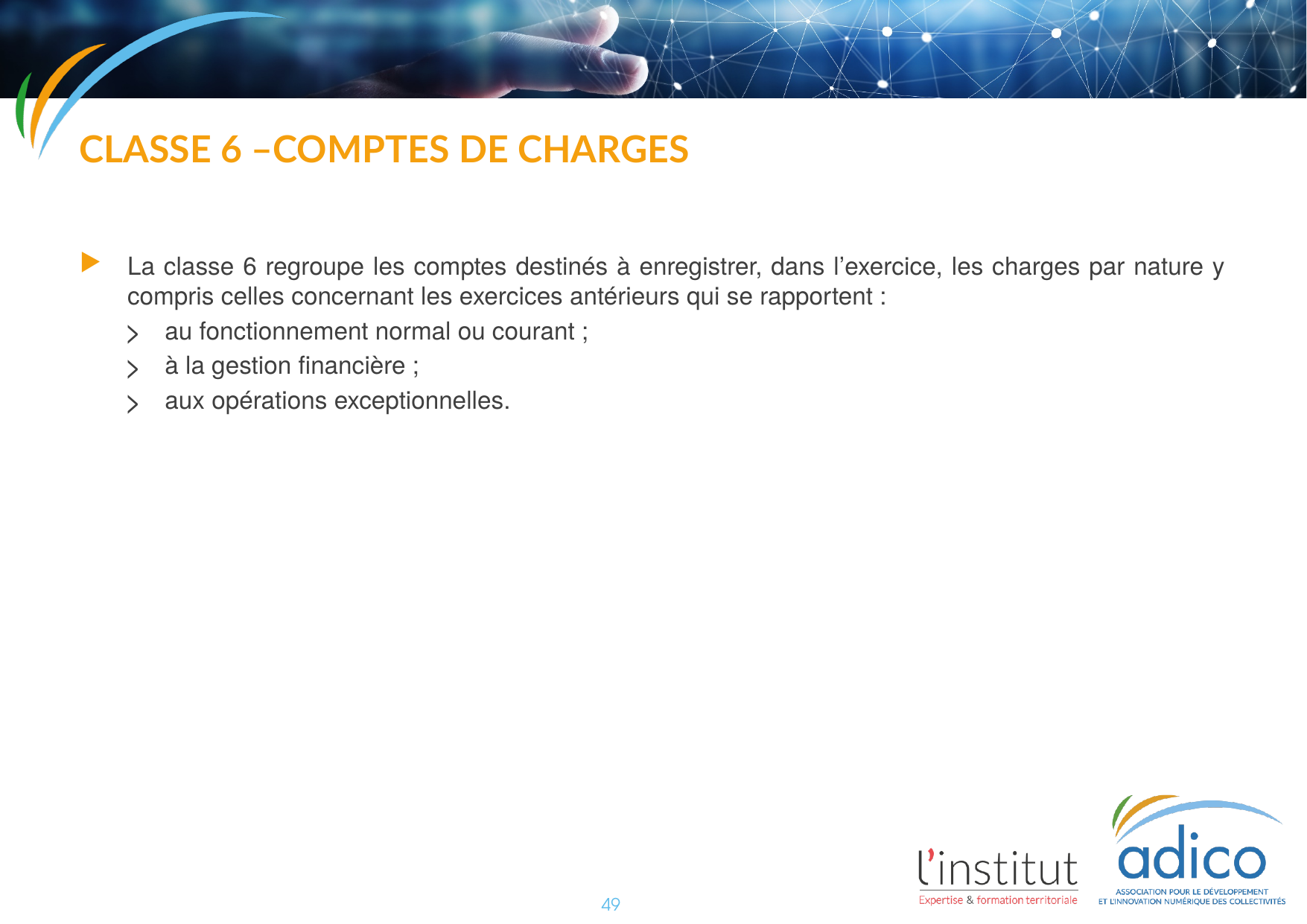

# Classe 6 –comptes de charges
La classe 6 regroupe les comptes destinés à enregistrer, dans l’exercice, les charges par nature y compris celles concernant les exercices antérieurs qui se rapportent :
au fonctionnement normal ou courant ;
à la gestion financière ;
aux opérations exceptionnelles.